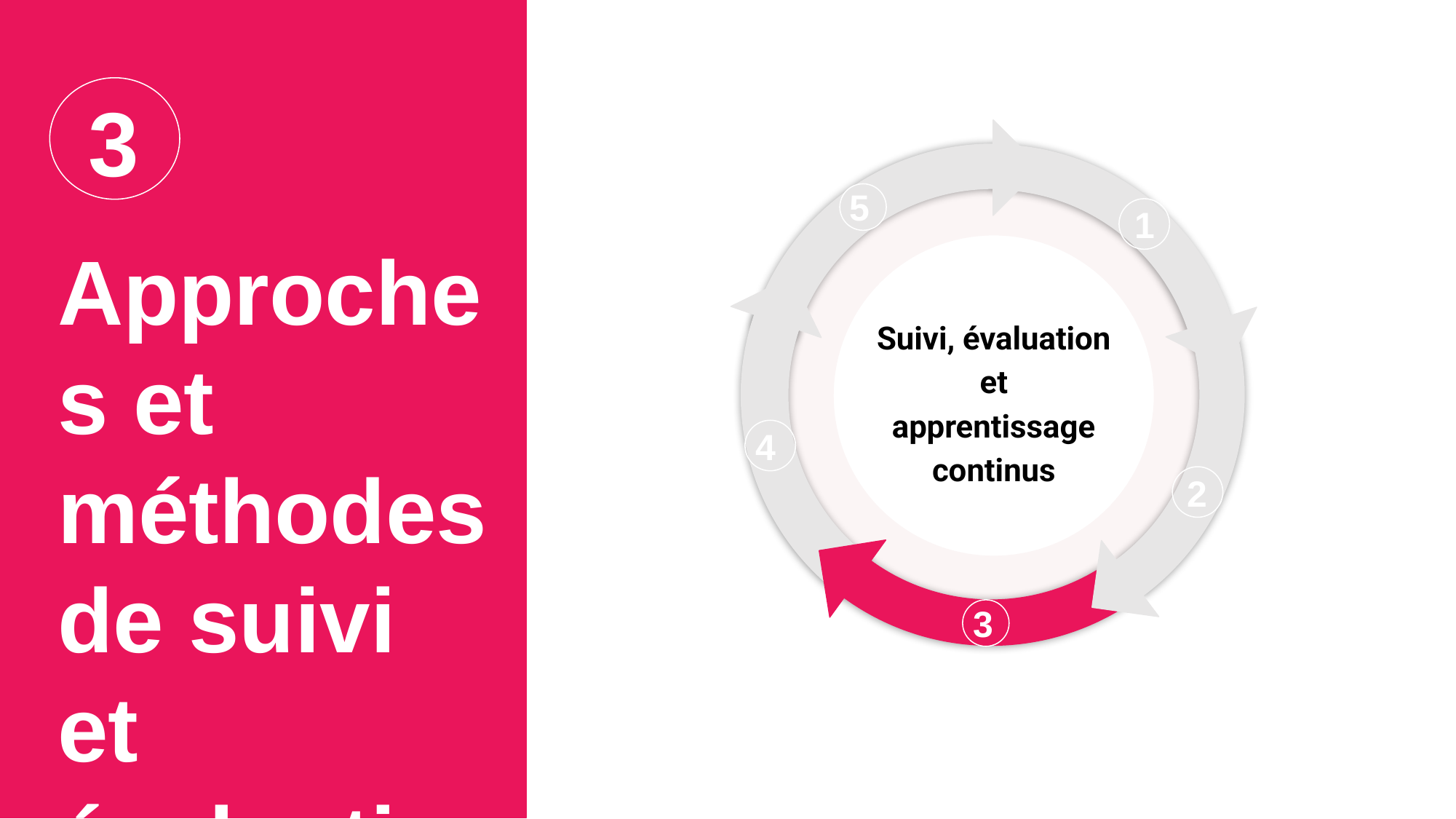

3

1

5

1

Approches et méthodes de suivi et évaluation

Suivi, évaluation et apprentissage continus
4

2

3